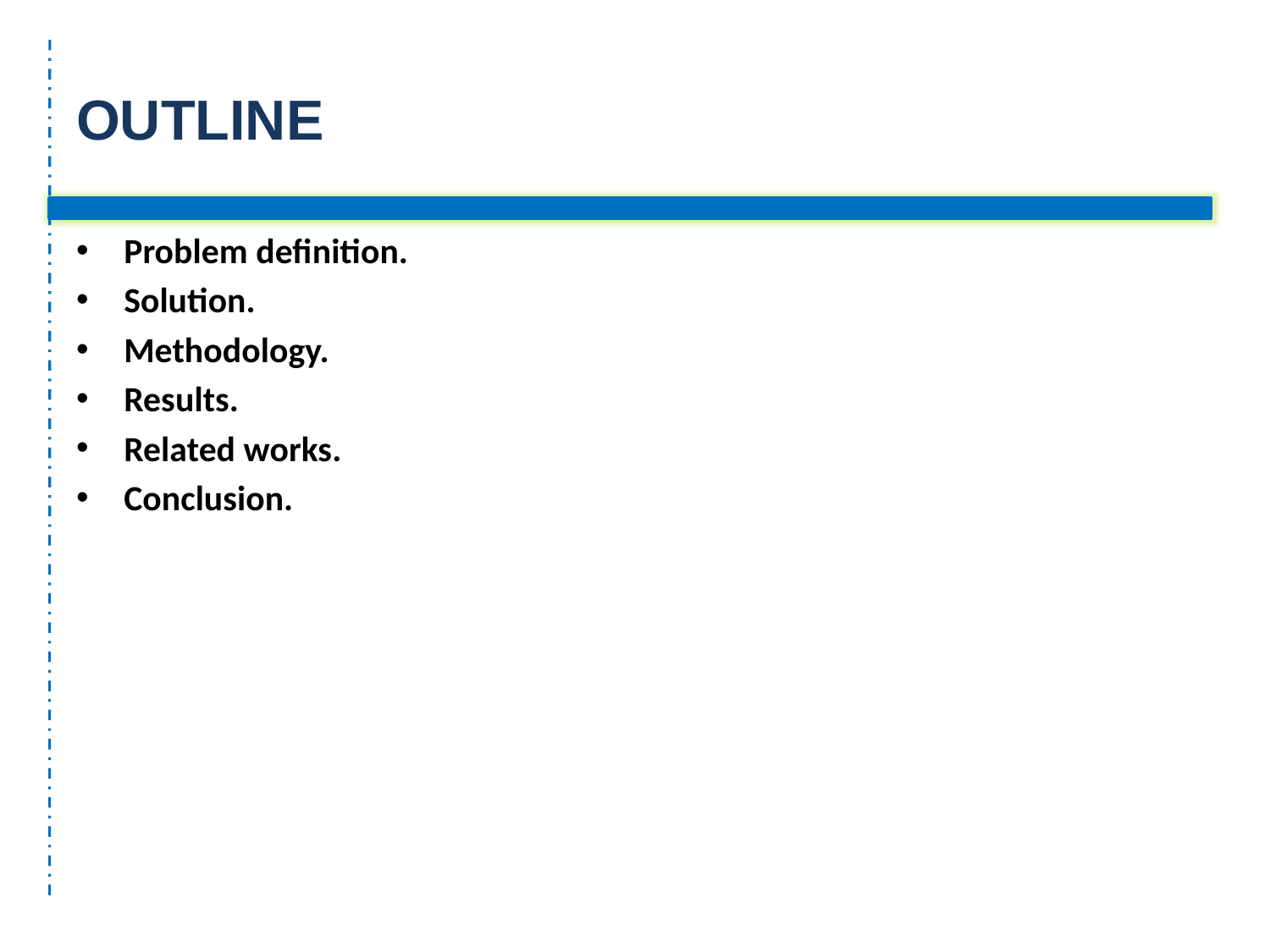

# OUTLINE

Problem definition.
Solution.
Methodology.
Results.
Related works.
Conclusion.